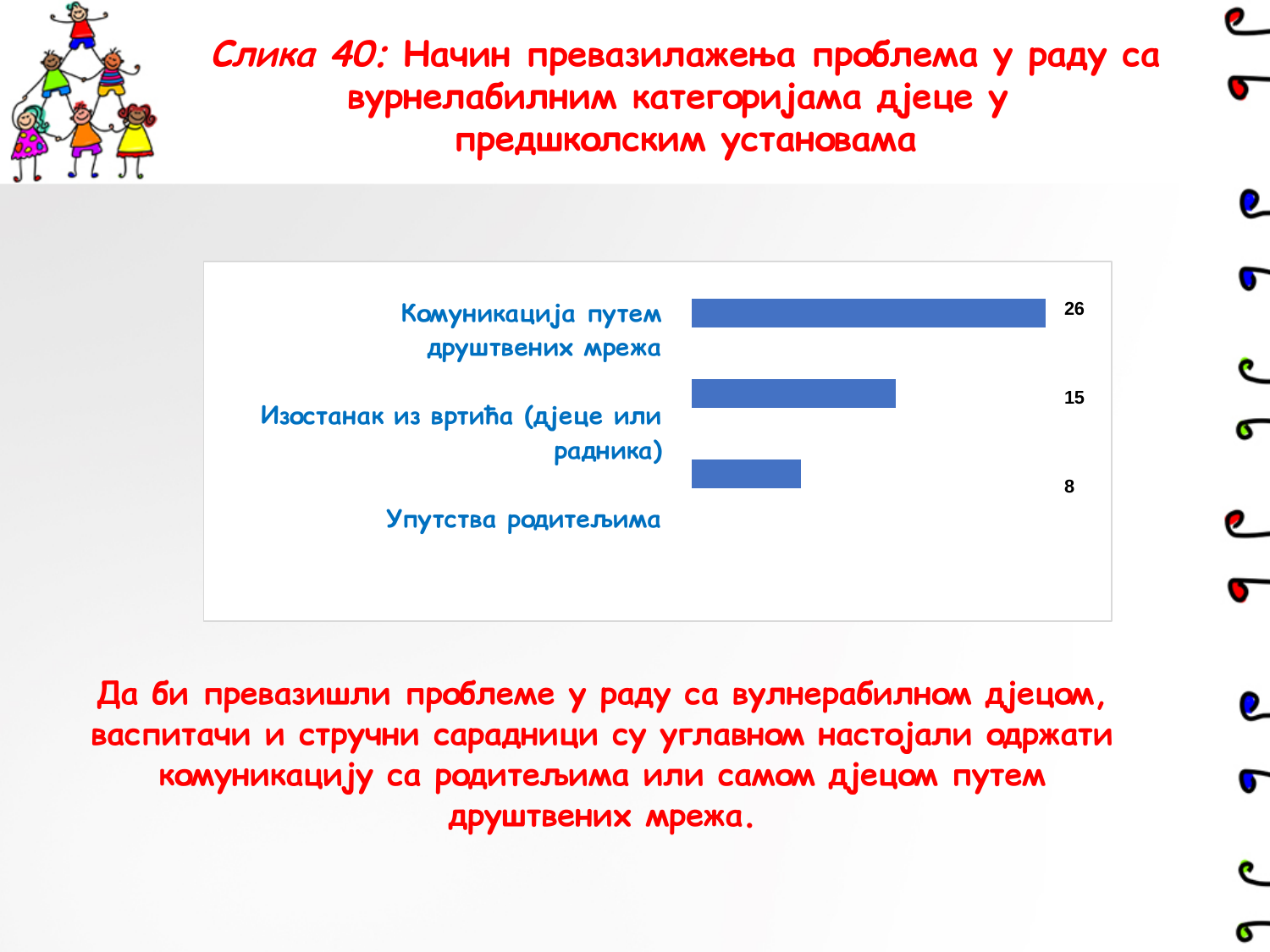

# Слика 40: Начин превазилажења проблема у раду са вурнелабилним категоријама дјеце у предшколским установама

### Chart

| Category | Фреквенција одговора |
|---|---|
| Комуникација путем друштвених мрежа | 26.0 |
| Изостанак из вртића (дјеце или радника) | 15.0 |
| Упутства родитељима | 8.0 |
26

15

8

Да би превазишли проблеме у раду са вулнерабилном дјецом, васпитачи и стручни сарадници су углавном настојали одржати комуникацију са родитељима или самом дјецом путем друштвених мрежа.